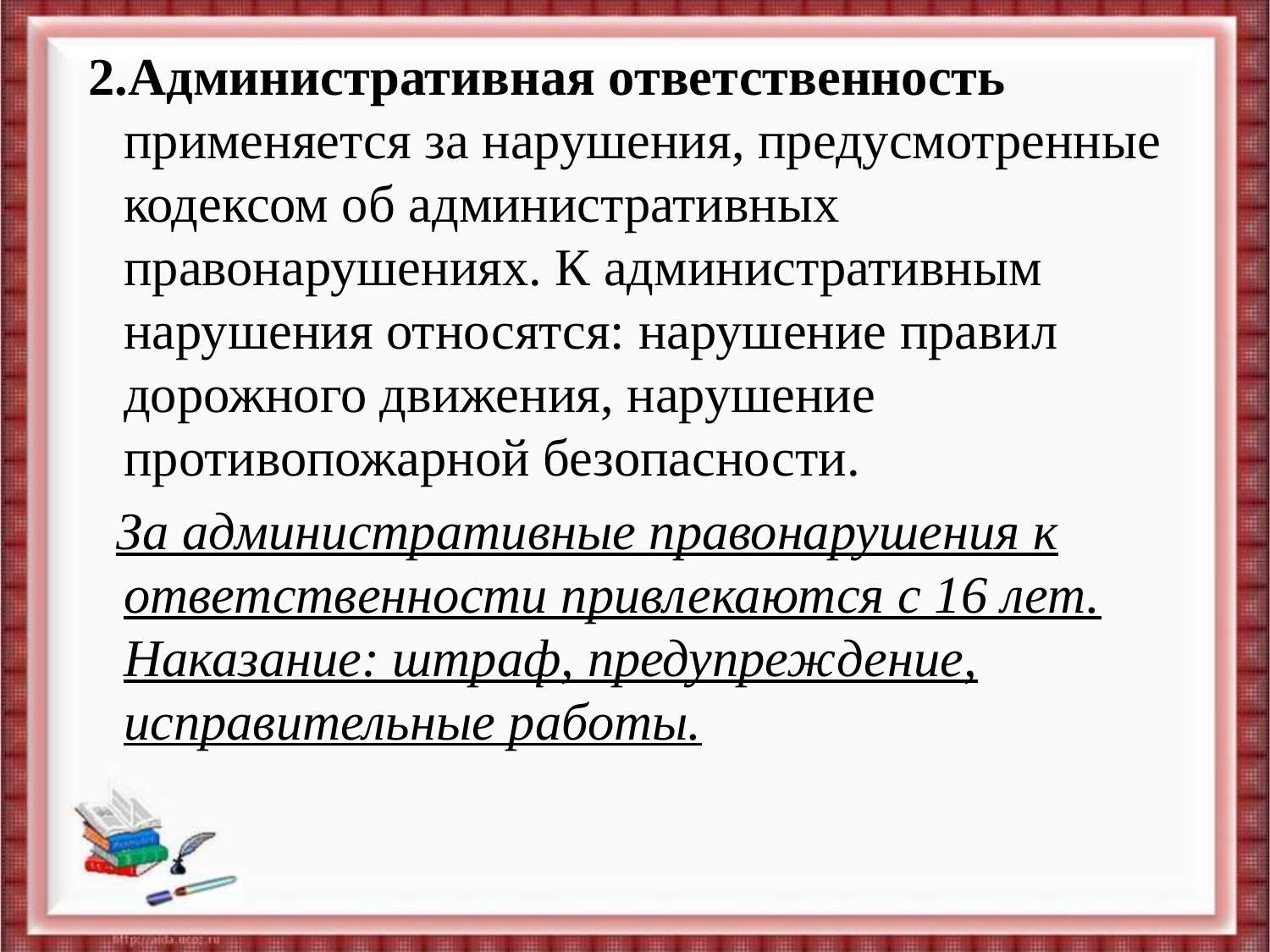

2.Административная ответственность применяется за нарушения, предусмотренные кодексом об административных правонарушениях. К административным нарушения относятся: нарушение правил дорожного движения, нарушение противопожарной безопасности.
   За административные правонарушения к ответственности привлекаются с 16 лет. Наказание: штраф, предупреждение, исправительные работы.